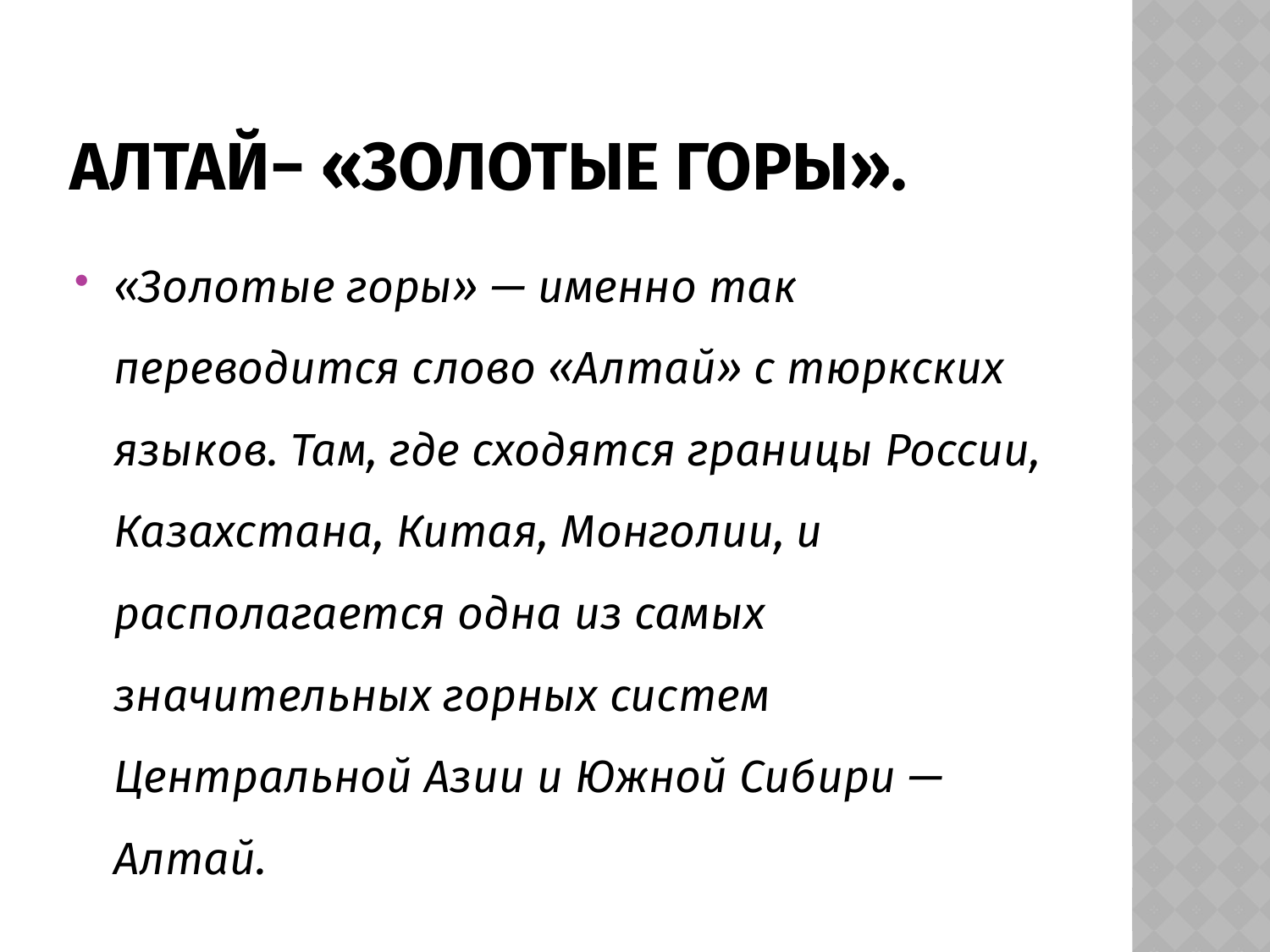

# Алтай− «Золотые горы».
«Золотые горы» — именно так переводится слово «Алтай» с тюркских языков. Там, где сходятся границы России, Казахстана, Китая, Монголии, и располагается одна из самых значительных горных систем Центральной Азии и Южной Сибири — Алтай.